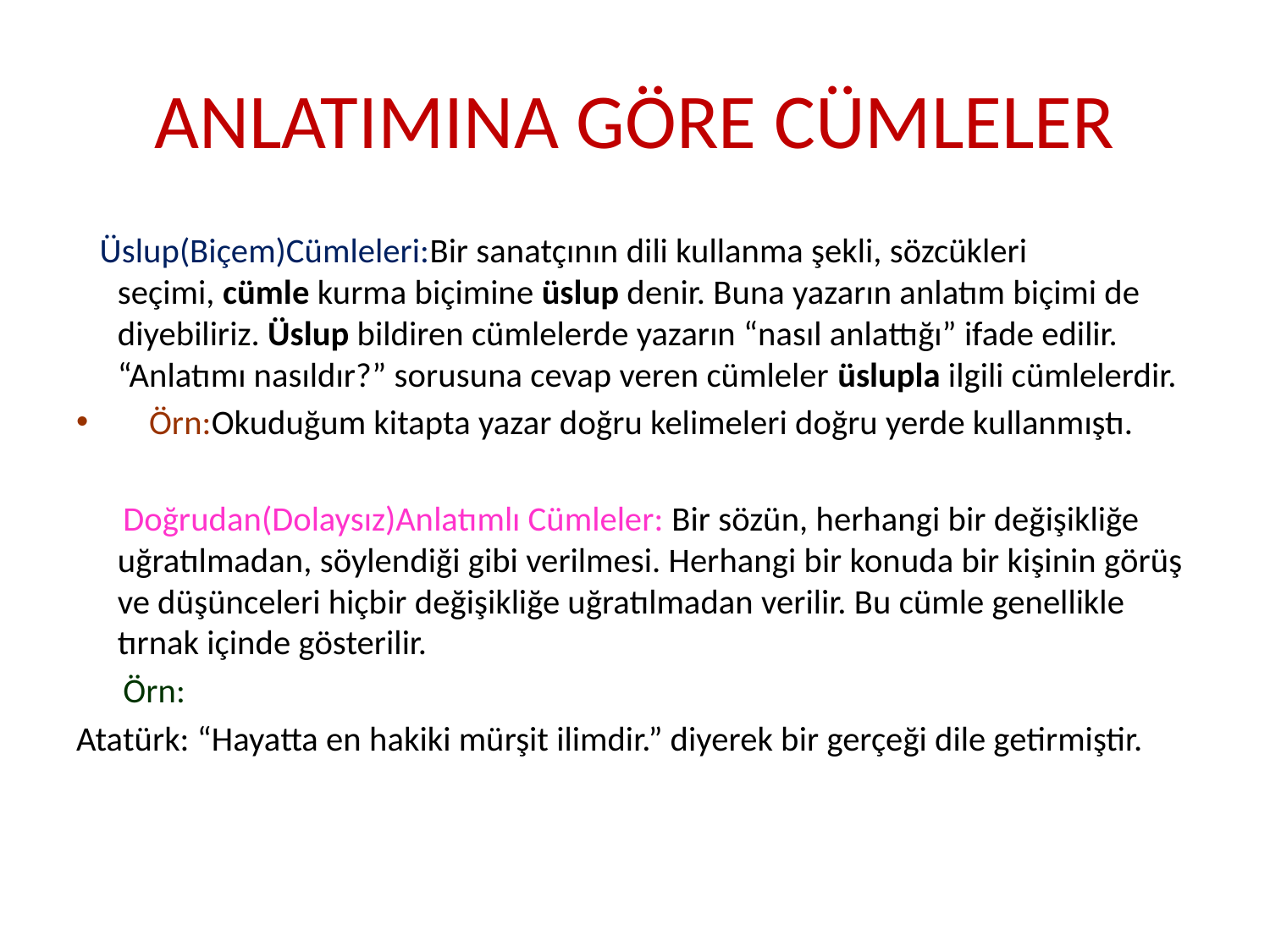

# ANLATIMINA GÖRE CÜMLELER
   Üslup(Biçem)Cümleleri:Bir sanatçının dili kullanma şekli, sözcükleri seçimi, cümle kurma biçimine üslup denir. Buna yazarın anlatım biçimi de diyebiliriz. Üslup bildiren cümlelerde yazarın “nasıl anlattığı” ifade edilir. “Anlatımı nasıldır?” sorusuna cevap veren cümleler üslupla ilgili cümlelerdir.
    Örn:Okuduğum kitapta yazar doğru kelimeleri doğru yerde kullanmıştı.

      Doğrudan(Dolaysız)Anlatımlı Cümleler: Bir sözün, herhangi bir değişikliğe uğratılmadan, söylendiği gibi verilmesi. Herhangi bir konuda bir kişinin görüş ve düşünceleri hiçbir değişikliğe uğratılmadan verilir. Bu cümle genellikle tırnak içinde gösterilir.
      Örn:
Atatürk: “Hayatta en hakiki mürşit ilimdir.” diyerek bir gerçeği dile getirmiştir.